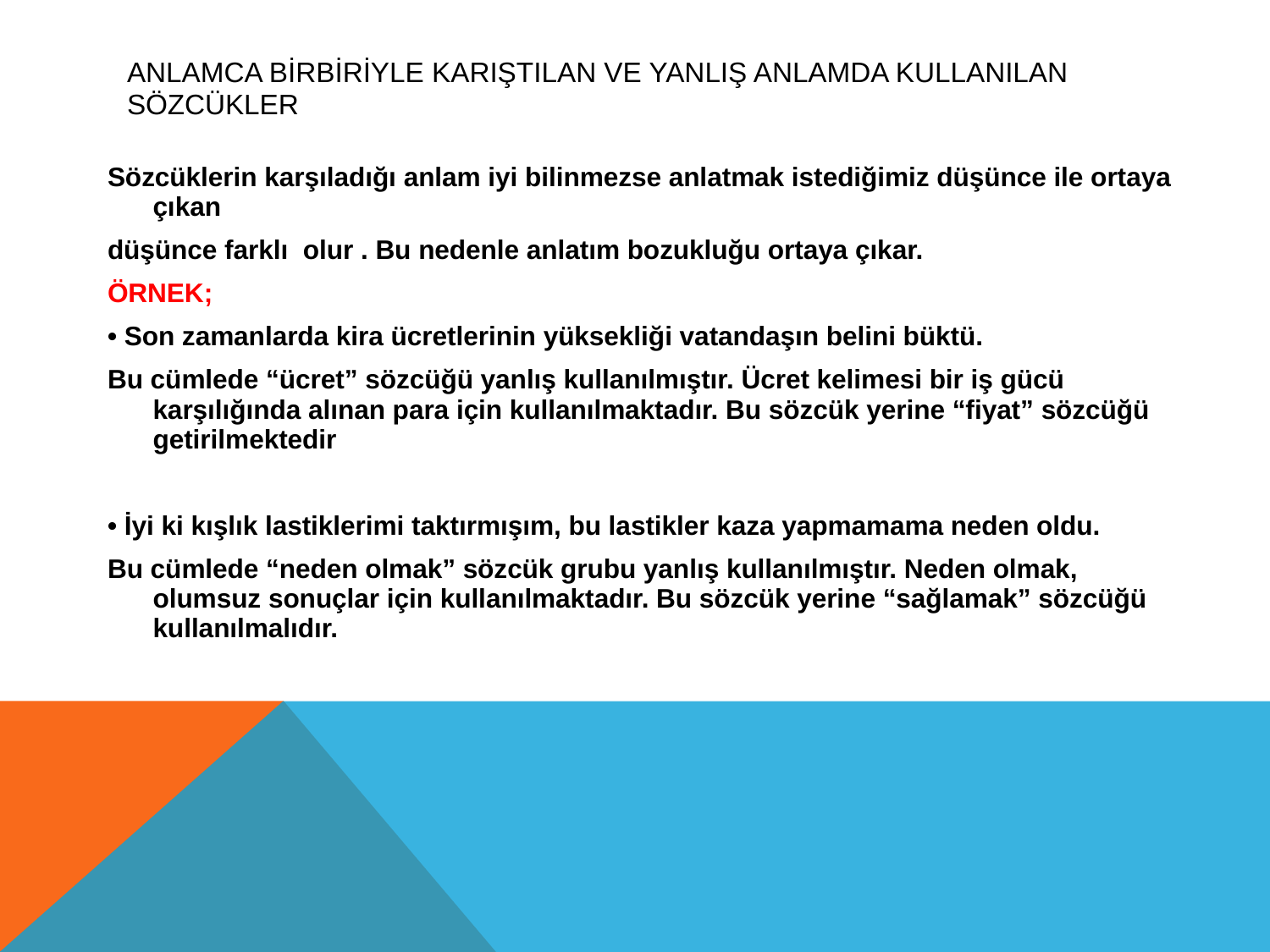

# Anlamca bİrbİrİyle karIştIlan ve yanlIş anlamda kullanIlan sözcükler
Sözcüklerin karşıladığı anlam iyi bilinmezse anlatmak istediğimiz düşünce ile ortaya çıkan
düşünce farklı  olur . Bu nedenle anlatım bozukluğu ortaya çıkar.
ÖRNEK;
• Son zamanlarda kira ücretlerinin yüksekliği vatandaşın belini büktü.
Bu cümlede “ücret” sözcüğü yanlış kullanılmıştır. Ücret kelimesi bir iş gücü karşılığında alınan para için kullanılmaktadır. Bu sözcük yerine “fiyat” sözcüğü getirilmektedir

• İyi ki kışlık lastiklerimi taktırmışım, bu lastikler kaza yapmamama neden oldu.
Bu cümlede “neden olmak” sözcük grubu yanlış kullanılmıştır. Neden olmak, olumsuz sonuçlar için kullanılmaktadır. Bu sözcük yerine “sağlamak” sözcüğü kullanılmalıdır.